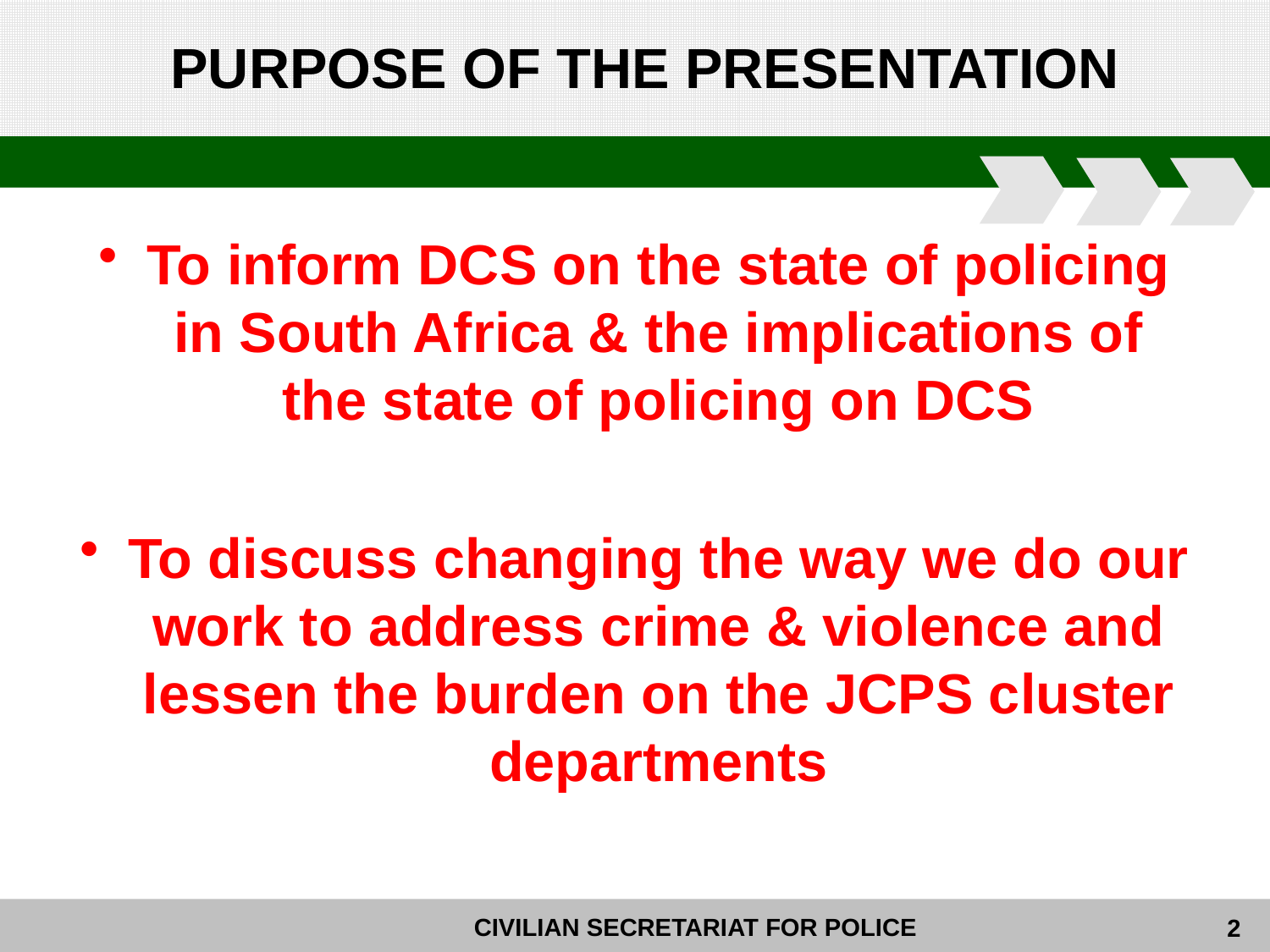

# PURPOSE OF THE PRESENTATION
To inform DCS on the state of policing in South Africa & the implications of the state of policing on DCS

To discuss changing the way we do our work to address crime & violence and lessen the burden on the JCPS cluster departments
2